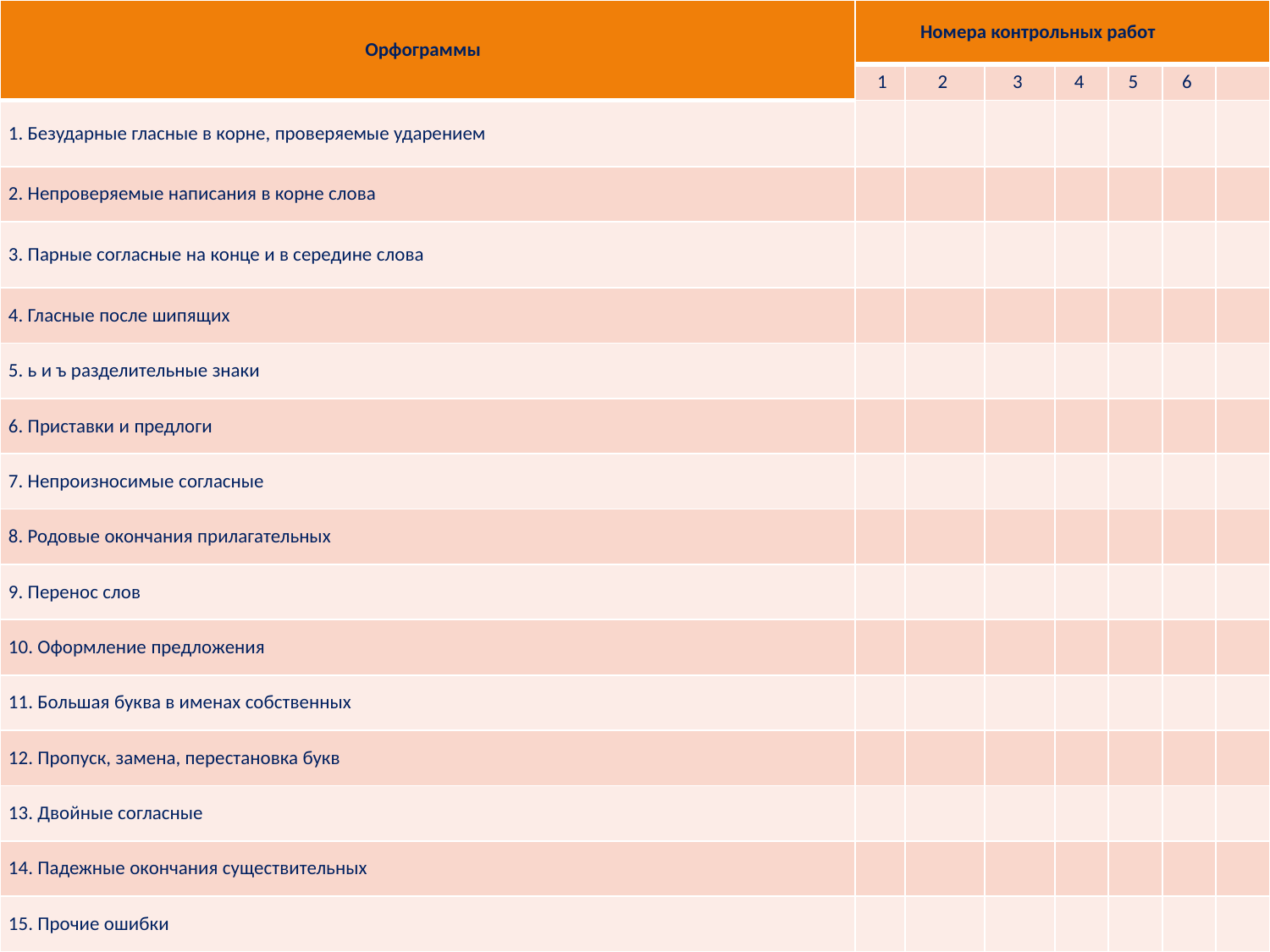

| Орфограммы | Номера контрольных работ |  |  |  |  |  |  |
| --- | --- | --- | --- | --- | --- | --- | --- |
|  | 1 | 2 | 3 | 4 | 5 | 6 |  |
| 1. Безударные гласные в корне, проверяемые ударением |  |  |  |  |  |  |  |
| 2. Непроверяемые написания в корне слова |  |  |  |  |  |  |  |
| 3. Парные согласные на конце и в середине слова |  |  |  |  |  |  |  |
| 4. Гласные после шипящих |  |  |  |  |  |  |  |
| 5. ь и ъ разделительные знаки |  |  |  |  |  |  |  |
| 6. Приставки и предлоги |  |  |  |  |  |  |  |
| 7. Непроизносимые согласные |  |  |  |  |  |  |  |
| 8. Родовые окончания прилагательных |  |  |  |  |  |  |  |
| 9. Перенос слов |  |  |  |  |  |  |  |
| 10. Оформление предложения |  |  |  |  |  |  |  |
| 11. Большая буква в именах собственных |  |  |  |  |  |  |  |
| 12. Пропуск, замена, перестановка букв |  |  |  |  |  |  |  |
| 13. Двойные согласные |  |  |  |  |  |  |  |
| 14. Падежные окончания существительных |  |  |  |  |  |  |  |
| 15. Прочие ошибки |  |  |  |  |  |  |  |
| Ошибки в грамматических заданиях |  |  |  |  |  |  |  |
| 1. Разбор по членам предложения |  |  |  |  |  |  |  |
| 2. Разбор по частям речи |  |  |  |  |  |  |  |
| 3. Фонетический анализ слова |  |  |  |  |  |  |  |
| 4. Однокоренные слова |  |  |  |  |  |  |  |
| 5. Подбор проверочных слов |  |  |  |  |  |  |  |
| 6. Группировка слов по заданному признаку |  |  |  |  |  |  |  |
| 7. Разбор слов по составу |  |  |  |  |  |  |  |
| 8. Задание развивающего характера |  |  |  |  |  |  |  |
| С работой ознакомлена (-ен) |  |  |  |  |  |  |  |
#